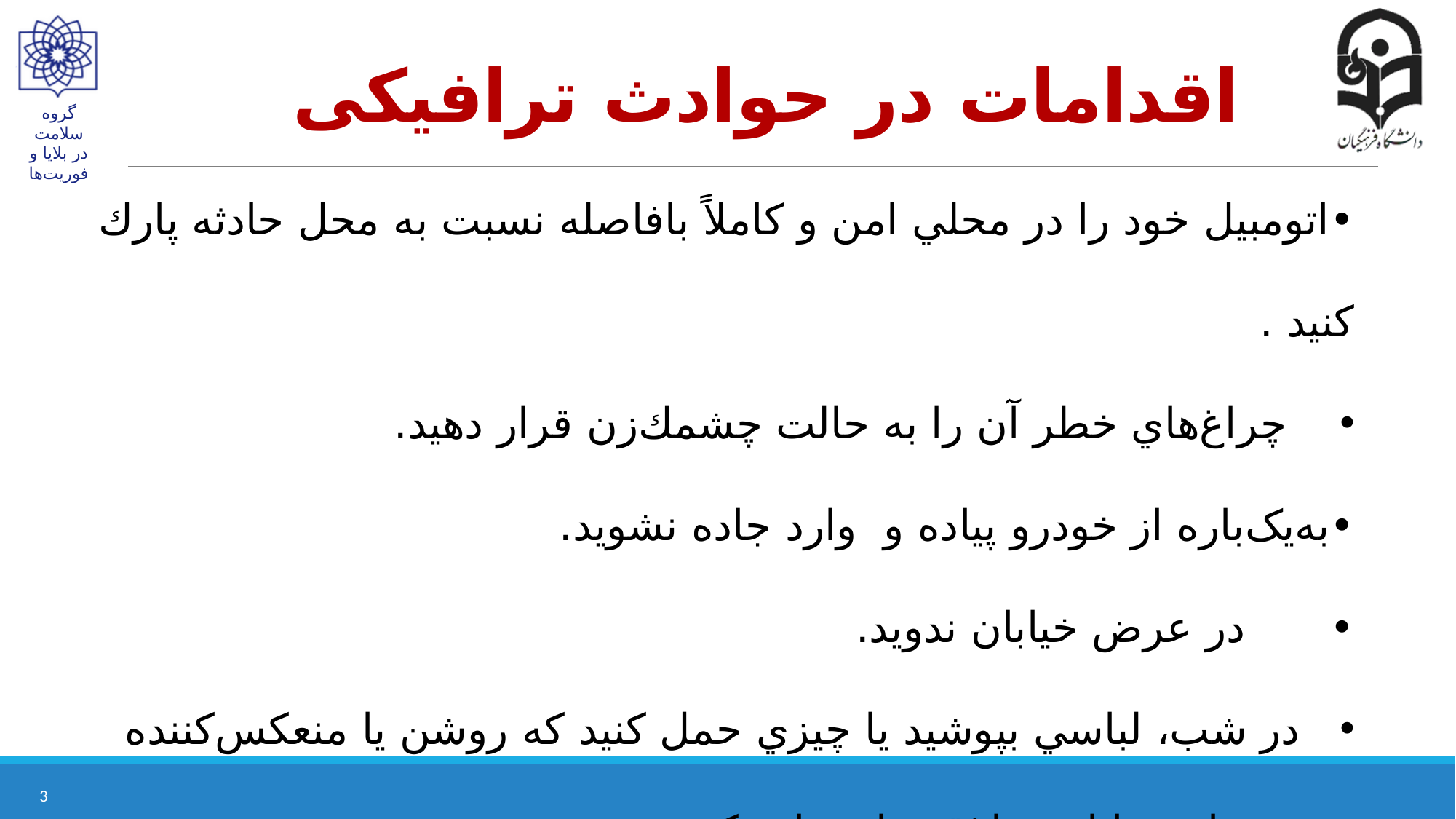

# اقدامات در حوادث ترافیکی
•	اتومبيل‌ خود را در محلي‌ امن‌ و كاملاً بافاصله‌ نسبت‌ به‌ محل‌ حادثه‌ پارك‌ كنيد .
 چراغ‌هاي‌ خطر آن‌ را به‌ حالت‌ چشمك‌زن‌ قرار دهيد.
•	به‌یک‌باره از خودرو پیاده و  وارد جاده نشوید.
•		در عرض خیابان ندوید.
در شب‌، لباسي‌ بپوشيد يا چيزي‌ حمل‌ كنيد كه‌ روشن‌ يا منعكس‌كننده‌ نور باشد یا از چراغ‌قوه‌ استفاده‌ كنيد.
3